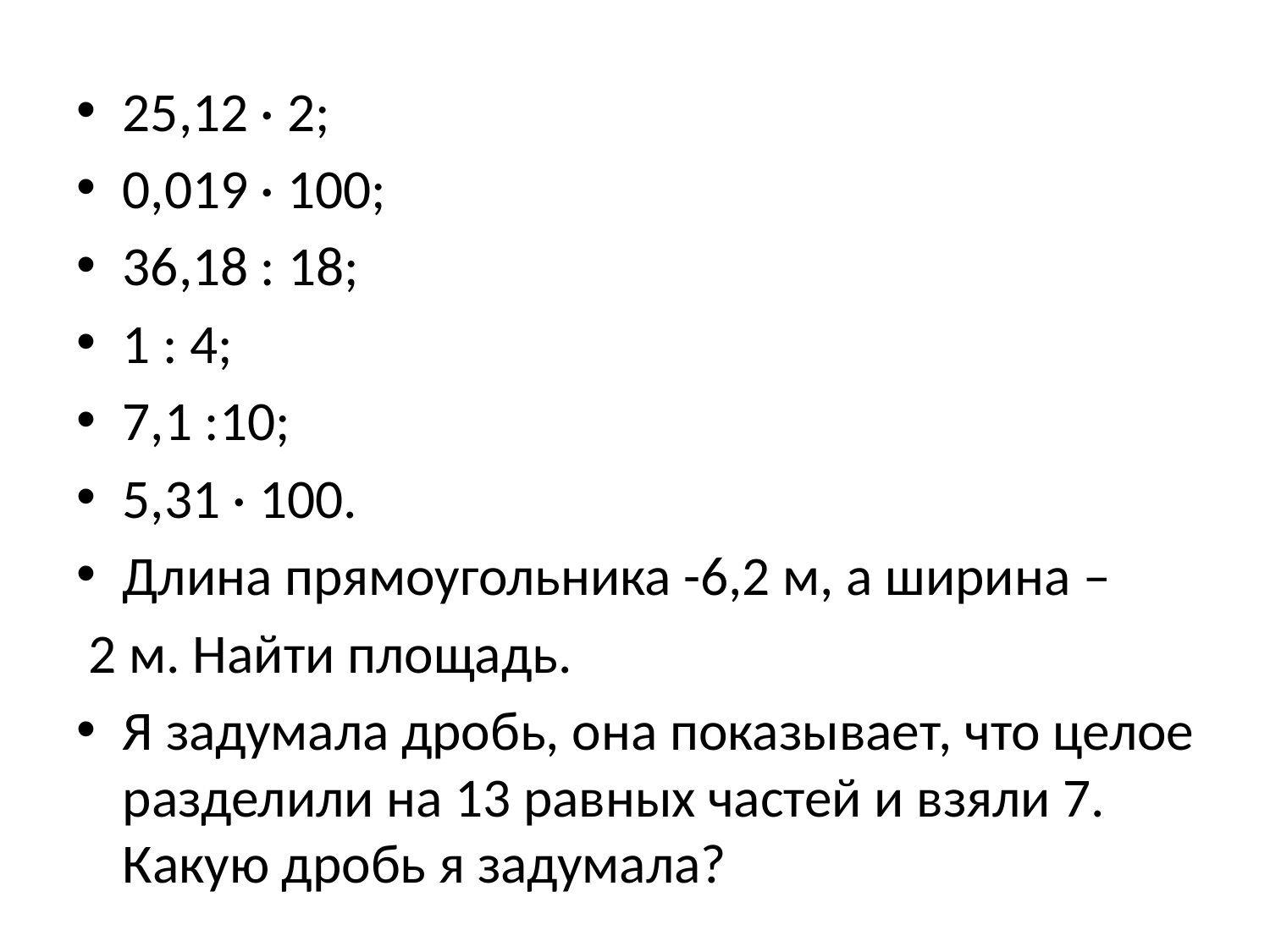

25,12 · 2;
0,019 · 100;
36,18 : 18;
1 : 4;
7,1 :10;
5,31 · 100.
Длина прямоугольника -6,2 м, а ширина –
 2 м. Найти площадь.
Я задумала дробь, она показывает, что целое разделили на 13 равных частей и взяли 7. Какую дробь я задумала?